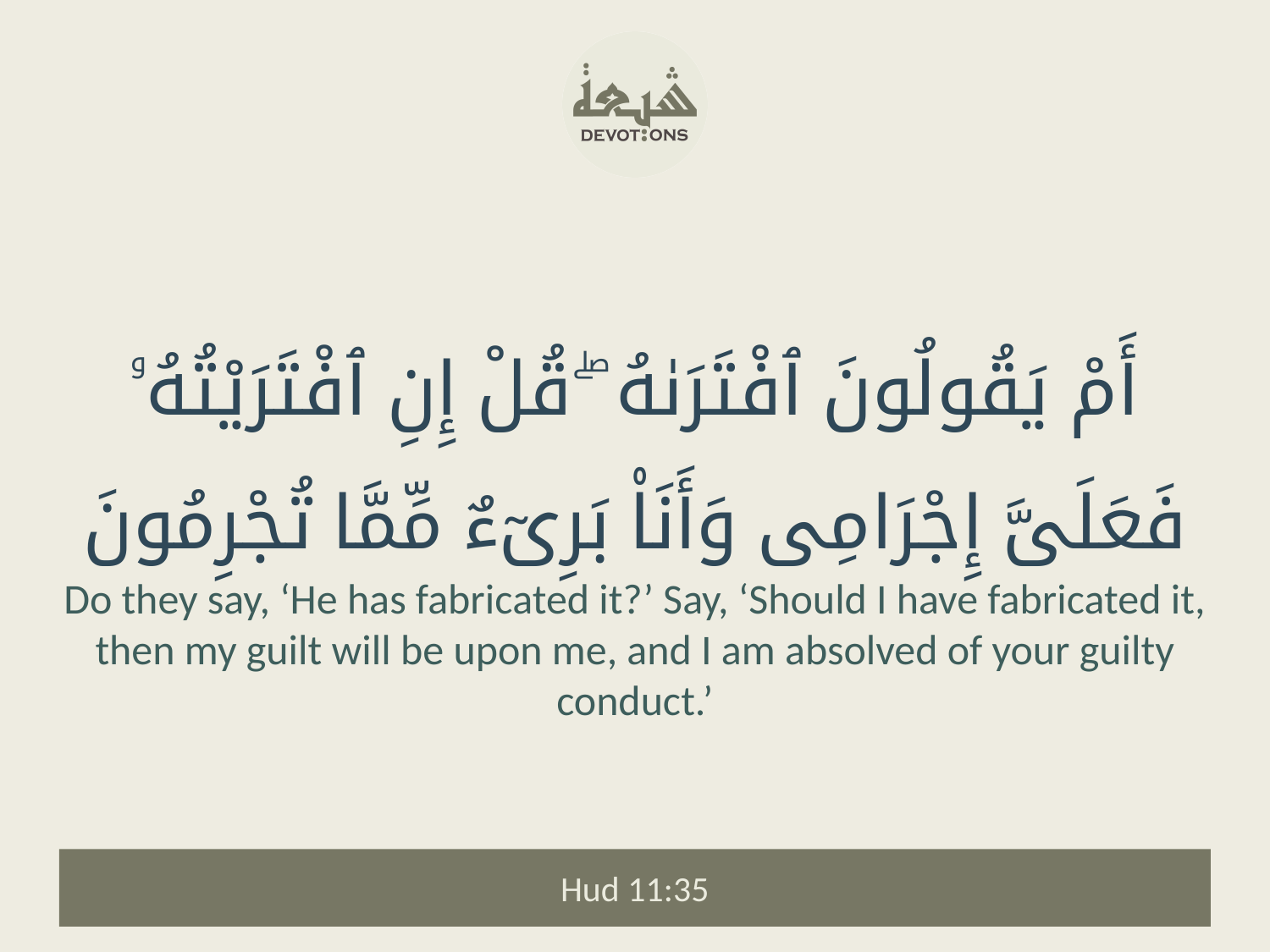

أَمْ يَقُولُونَ ٱفْتَرَىٰهُ ۖ قُلْ إِنِ ٱفْتَرَيْتُهُۥ فَعَلَىَّ إِجْرَامِى وَأَنَا۠ بَرِىٓءٌ مِّمَّا تُجْرِمُونَ
Do they say, ‘He has fabricated it?’ Say, ‘Should I have fabricated it, then my guilt will be upon me, and I am absolved of your guilty conduct.’
Hud 11:35